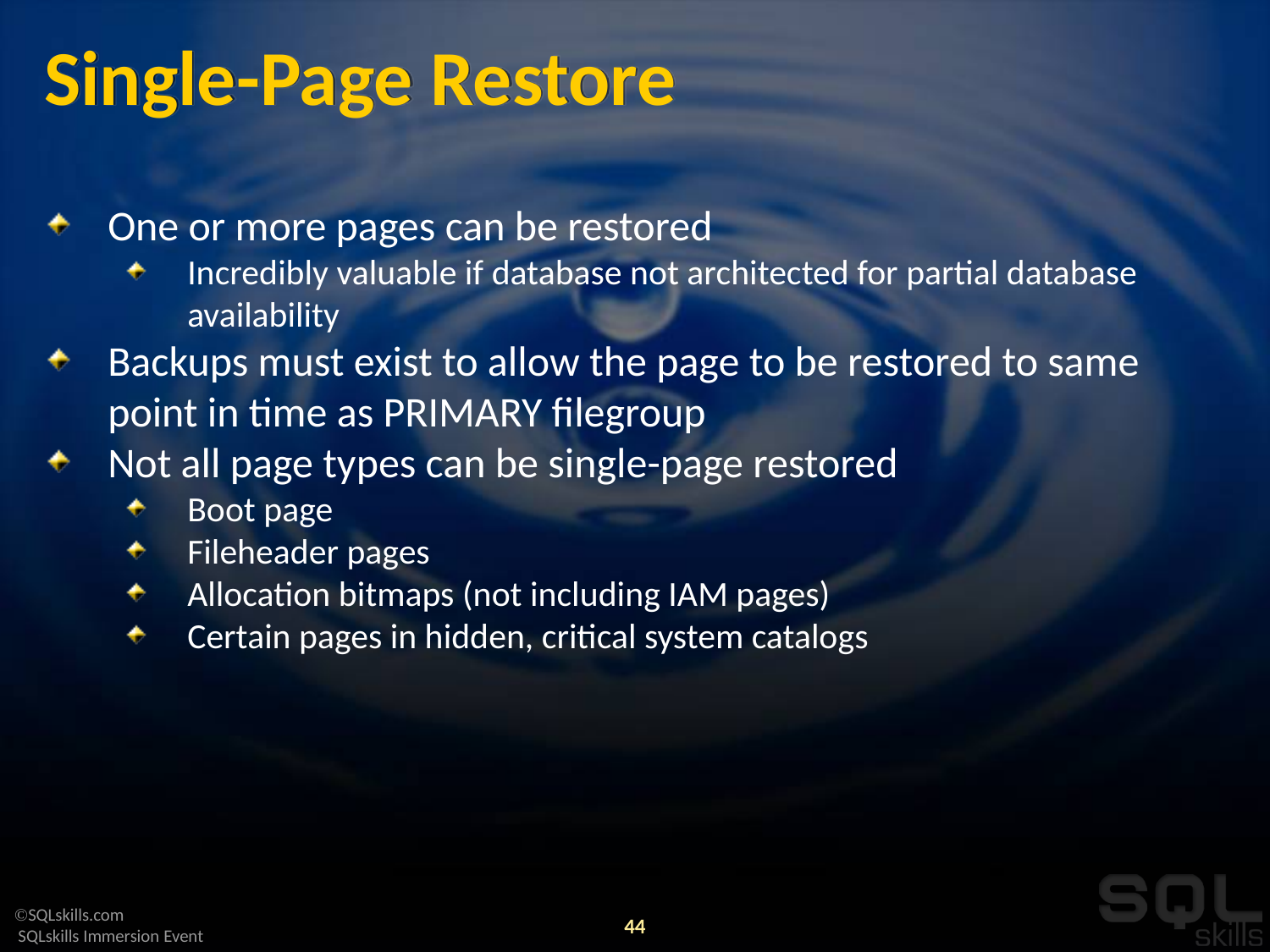

# Single-Page Restore
One or more pages can be restored
Incredibly valuable if database not architected for partial database availability
Backups must exist to allow the page to be restored to same point in time as PRIMARY filegroup
Not all page types can be single-page restored
Boot page
Fileheader pages
Allocation bitmaps (not including IAM pages)
Certain pages in hidden, critical system catalogs
44